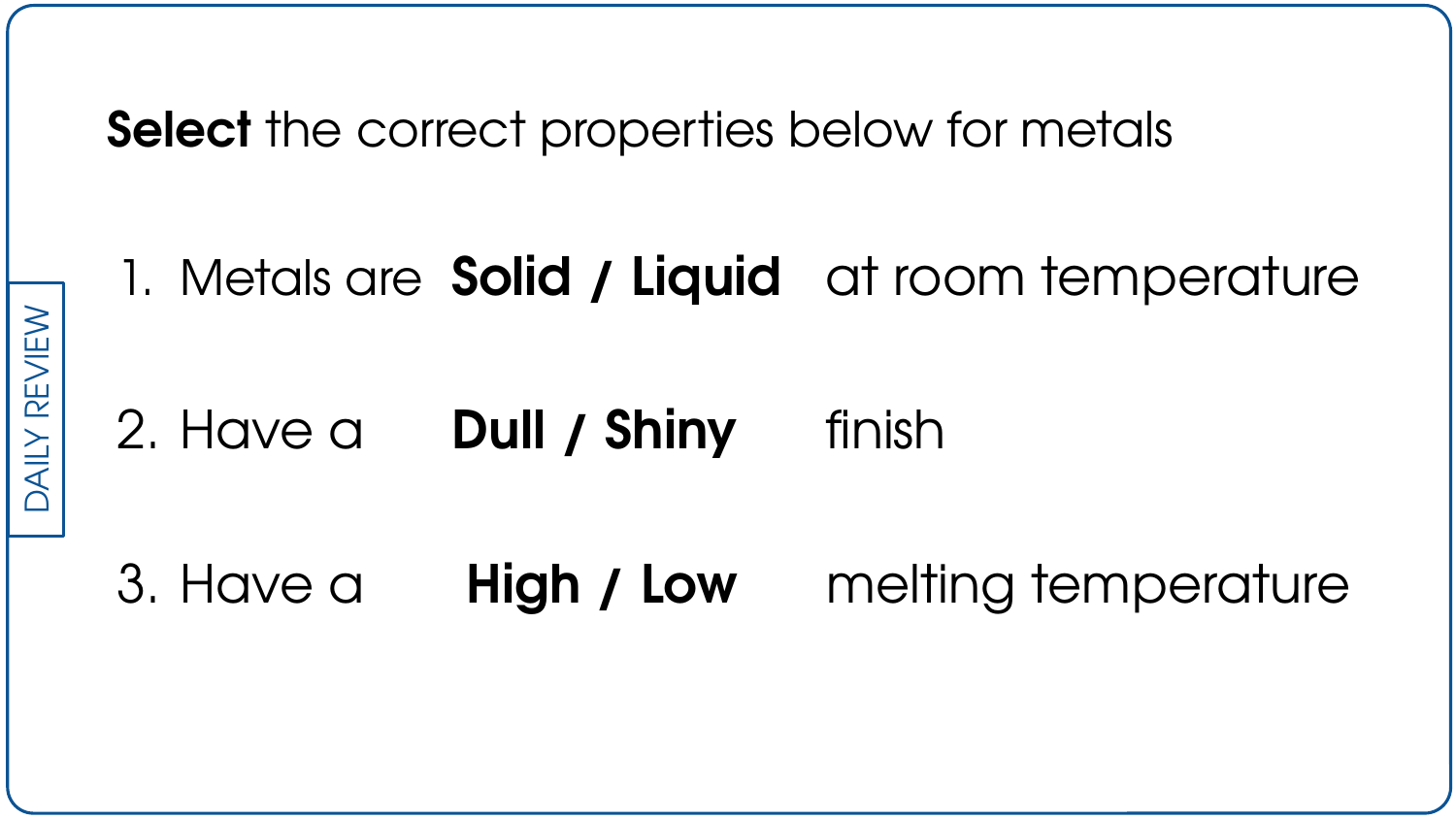

Select the correct properties below for metals

Metals are  Solid / Liquid   at room temperature

Have a      Dull / Shiny      finish

Have a       High / Low      melting temperature